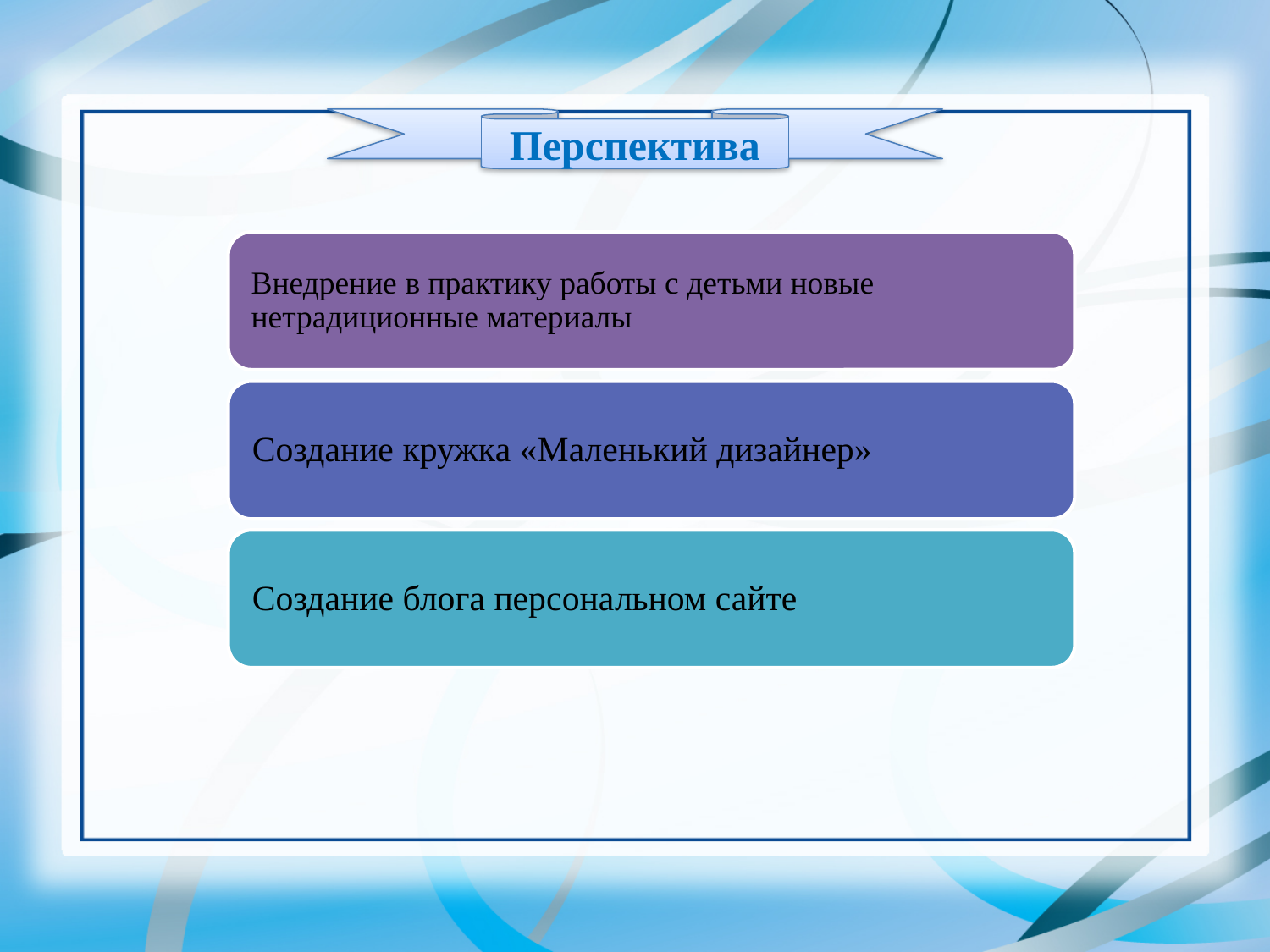

Перспектива
Внедрение в практику работы с детьми новые нетрадиционные материалы

Cоздание кружка «Маленький дизайнер»
Создание блога персональном сайте